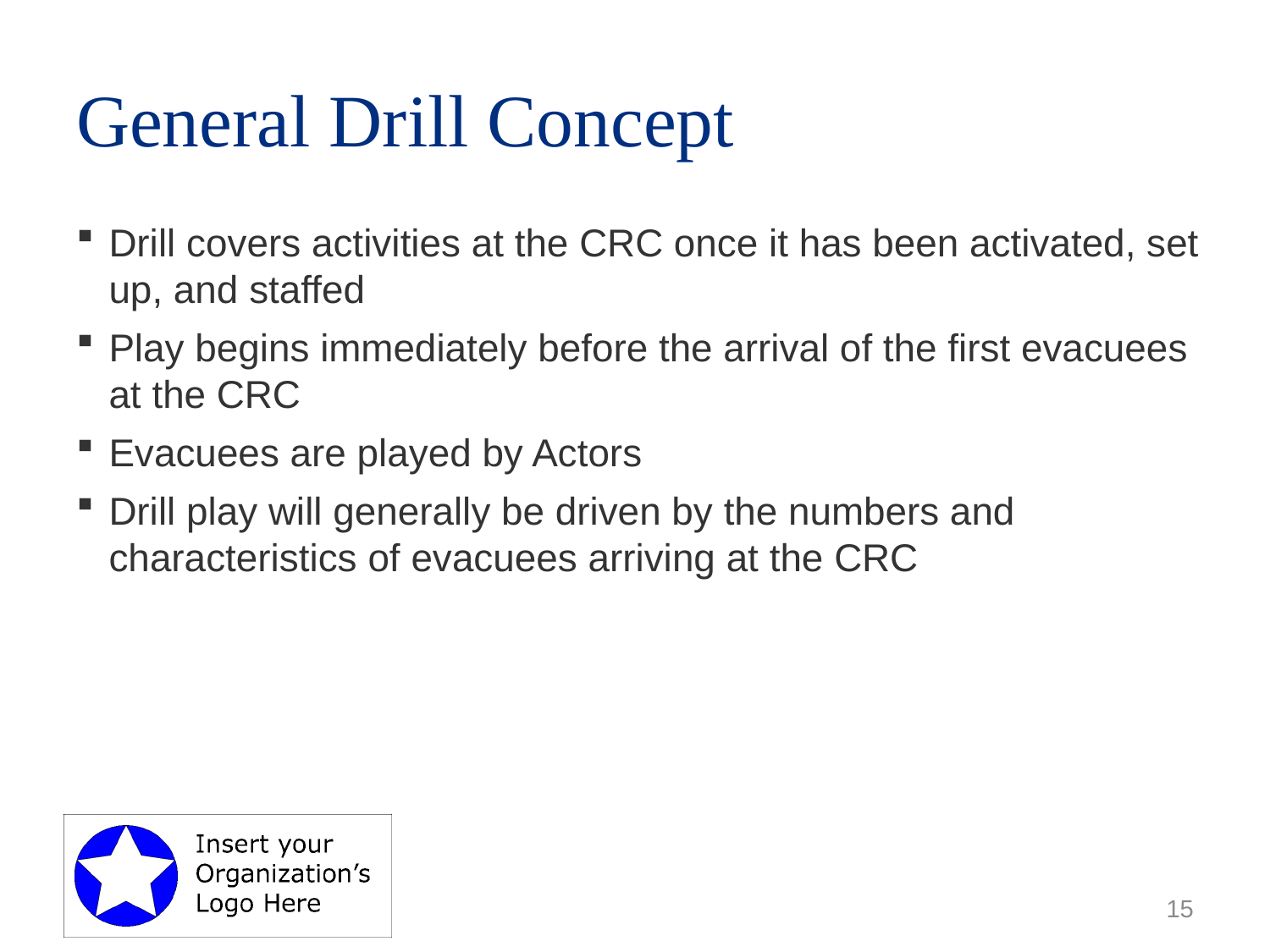

# General Drill Concept
Drill covers activities at the CRC once it has been activated, set up, and staffed
Play begins immediately before the arrival of the first evacuees at the CRC
Evacuees are played by Actors
Drill play will generally be driven by the numbers and characteristics of evacuees arriving at the CRC
15